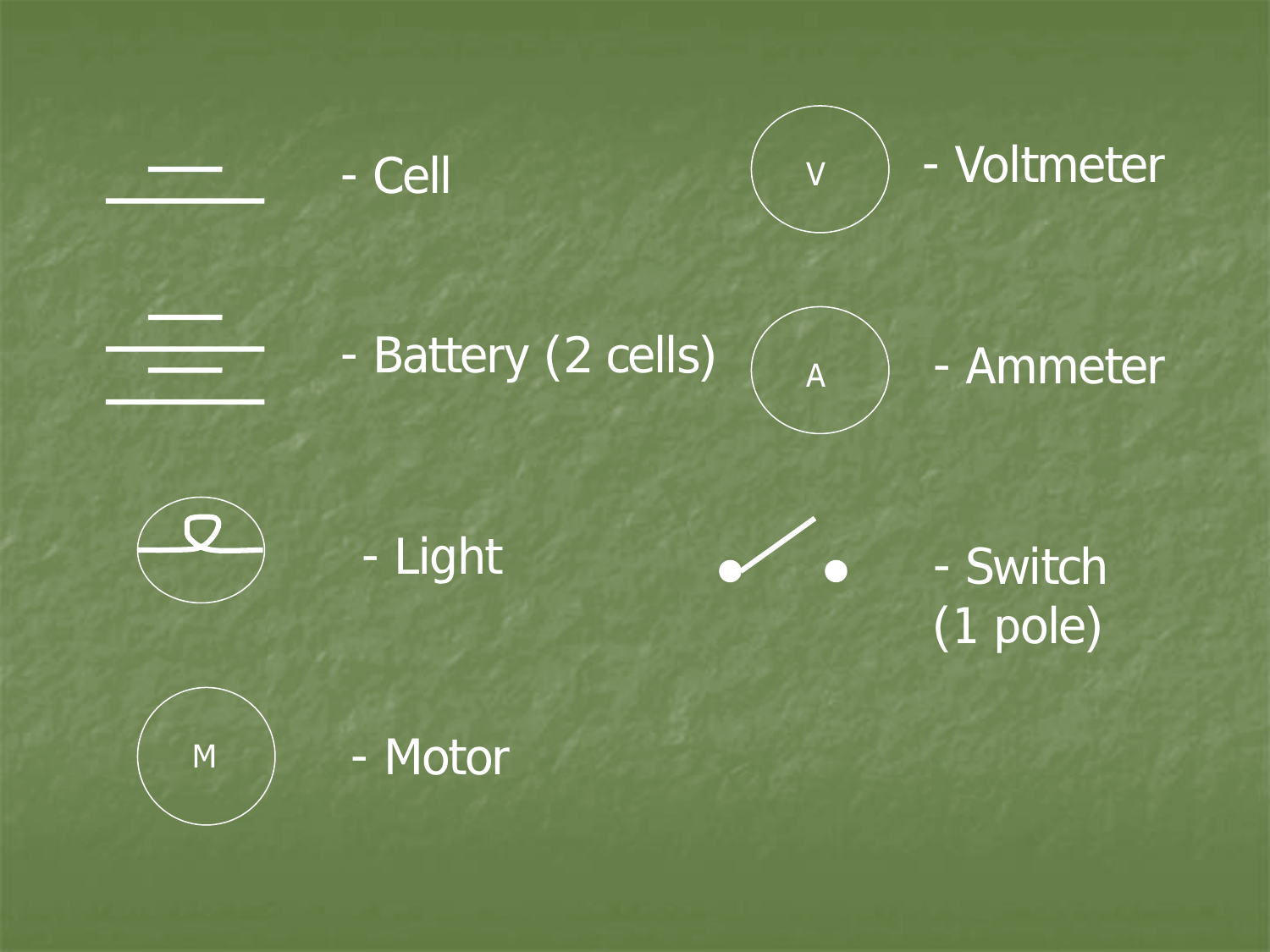

- Voltmeter
- Cell
V

- Battery (2 cells)
- Ammeter

A

- Light

- Switch    (1 pole)

- Motor
M